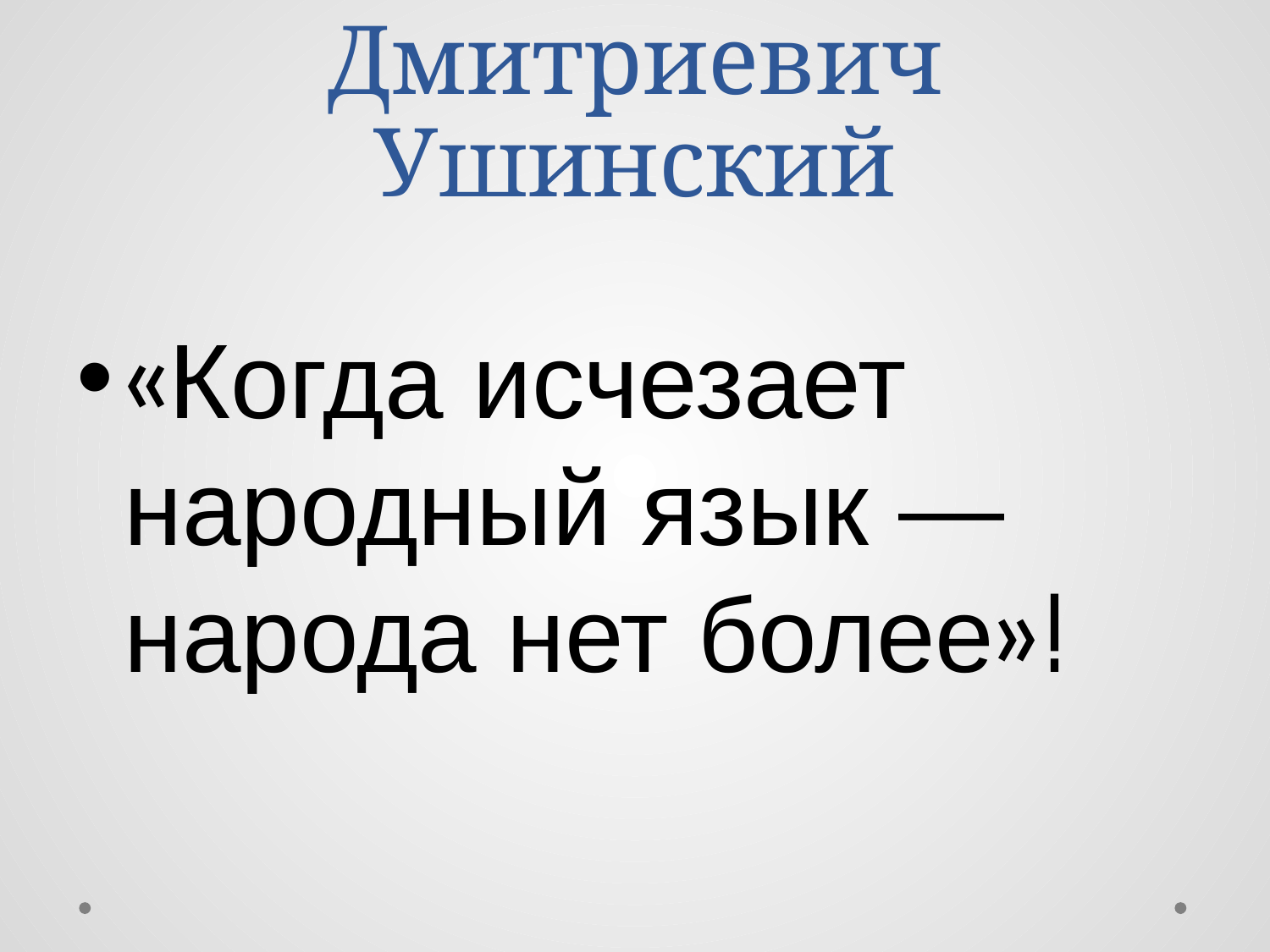

# Константин Дмитриевич Ушинский
«Когда исчезает народный язык — народа нет более»!